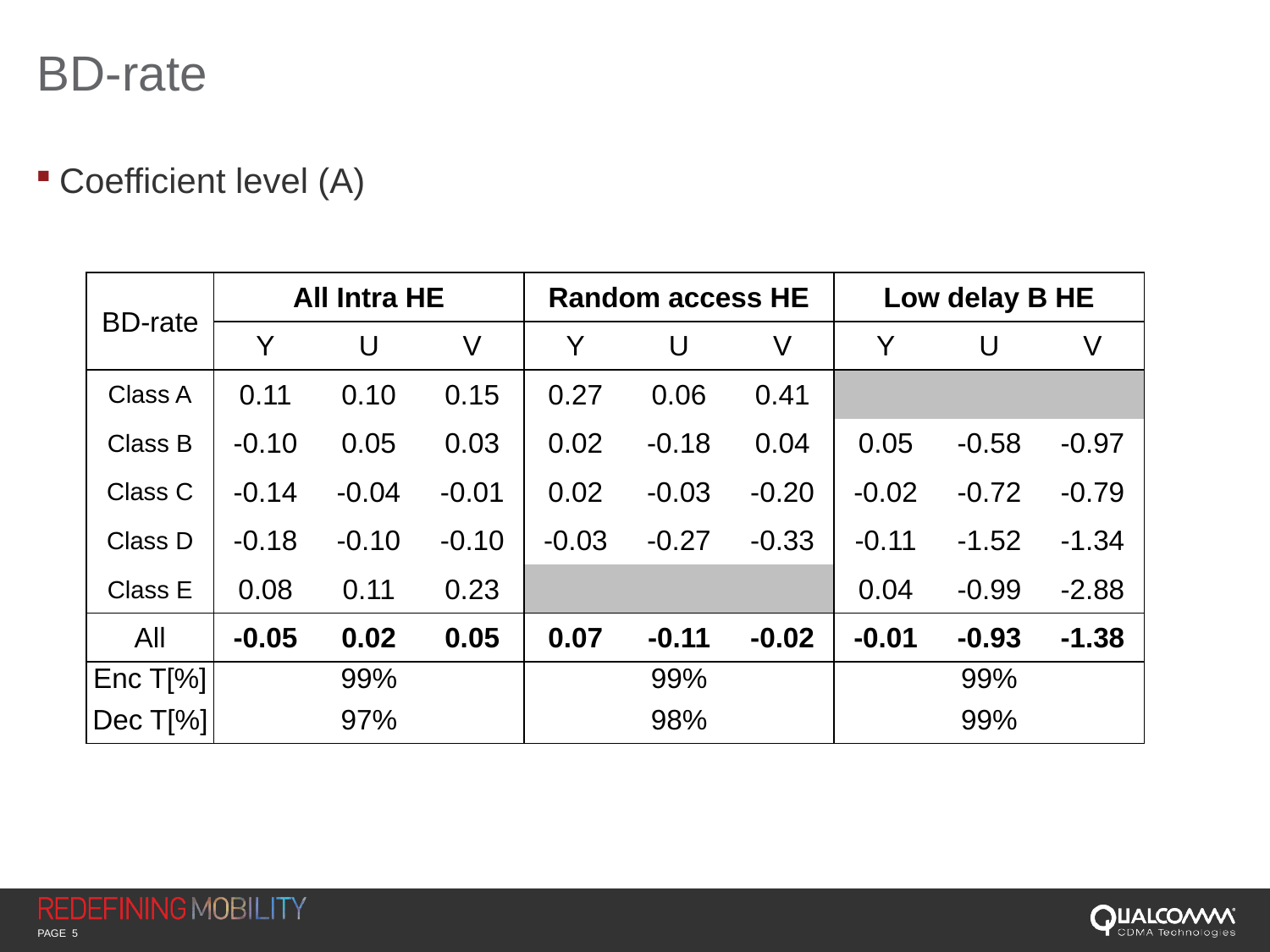

# BD-rate

Coefficient level (A)

| BD-rate | All Intra HE |  |  | Random access HE |  |  | Low delay B HE |  |  |
| --- | --- | --- | --- | --- | --- | --- | --- | --- | --- |
|  | Y | U | V | Y | U | V | Y | U | V |
| Class A | 0.11 | 0.10 | 0.15 | 0.27 | 0.06 | 0.41 |  |  |  |
| Class B | -0.10 | 0.05 | 0.03 | 0.02 | -0.18 | 0.04 | 0.05 | -0.58 | -0.97 |
| Class C | -0.14 | -0.04 | -0.01 | 0.02 | -0.03 | -0.20 | -0.02 | -0.72 | -0.79 |
| Class D | -0.18 | -0.10 | -0.10 | -0.03 | -0.27 | -0.33 | -0.11 | -1.52 | -1.34 |
| Class E | 0.08 | 0.11 | 0.23 |  |  |  | 0.04 | -0.99 | -2.88 |
| All | -0.05 | 0.02 | 0.05 | 0.07 | -0.11 | -0.02 | -0.01 | -0.93 | -1.38 |
| Enc T[%] | 99% |  |  | 99% |  |  | 99% |  |  |
| Dec T[%] | 97% |  |  | 98% |  |  | 99% |  |  |